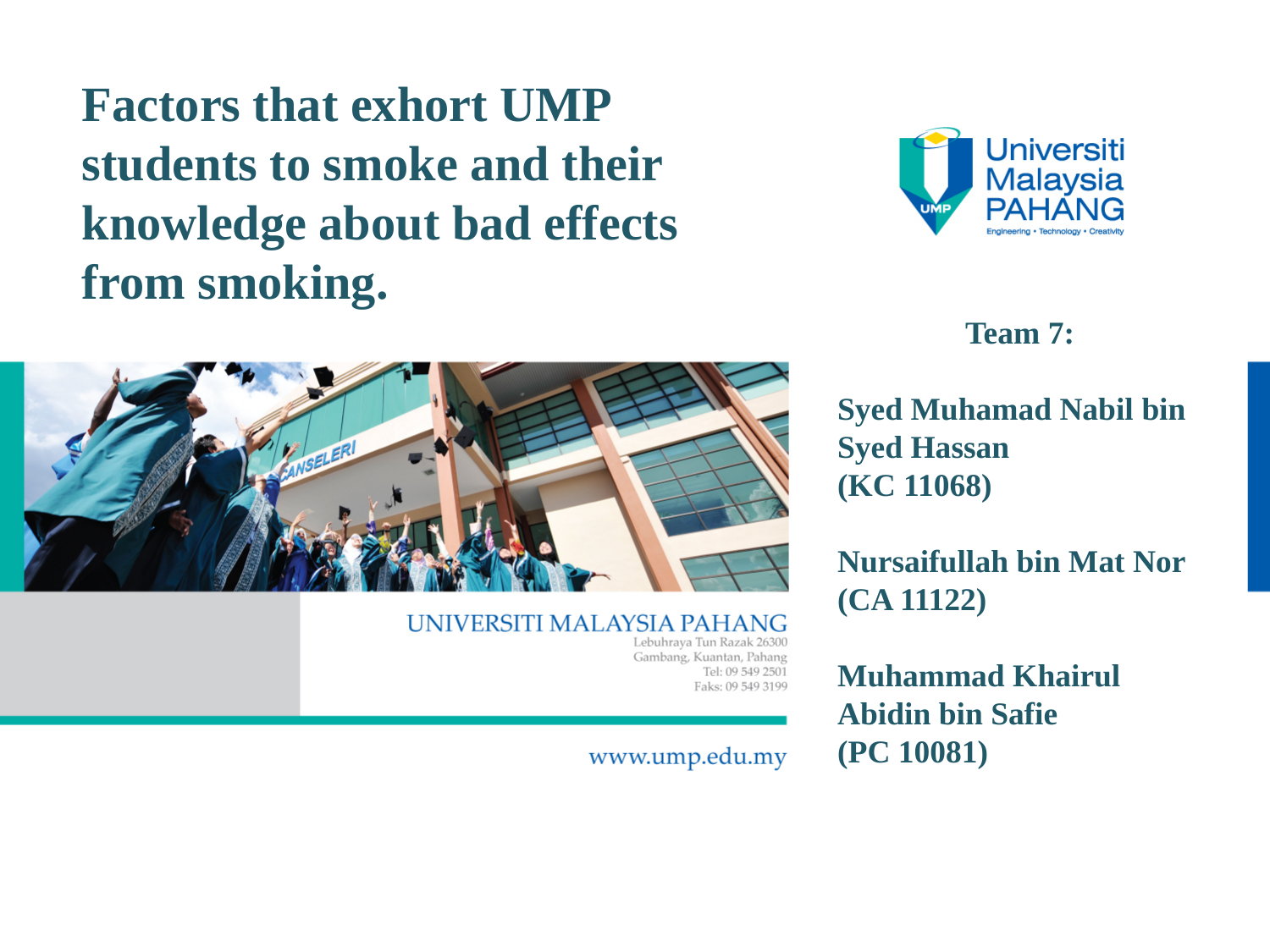

Factors that exhort UMP students to smoke and their knowledge about bad effects from smoking.

Team 7:

Syed Muhamad Nabil bin Syed Hassan
(KC 11068)

Nursaifullah bin Mat Nor
(CA 11122)

Muhammad Khairul Abidin bin Safie
(PC 10081)